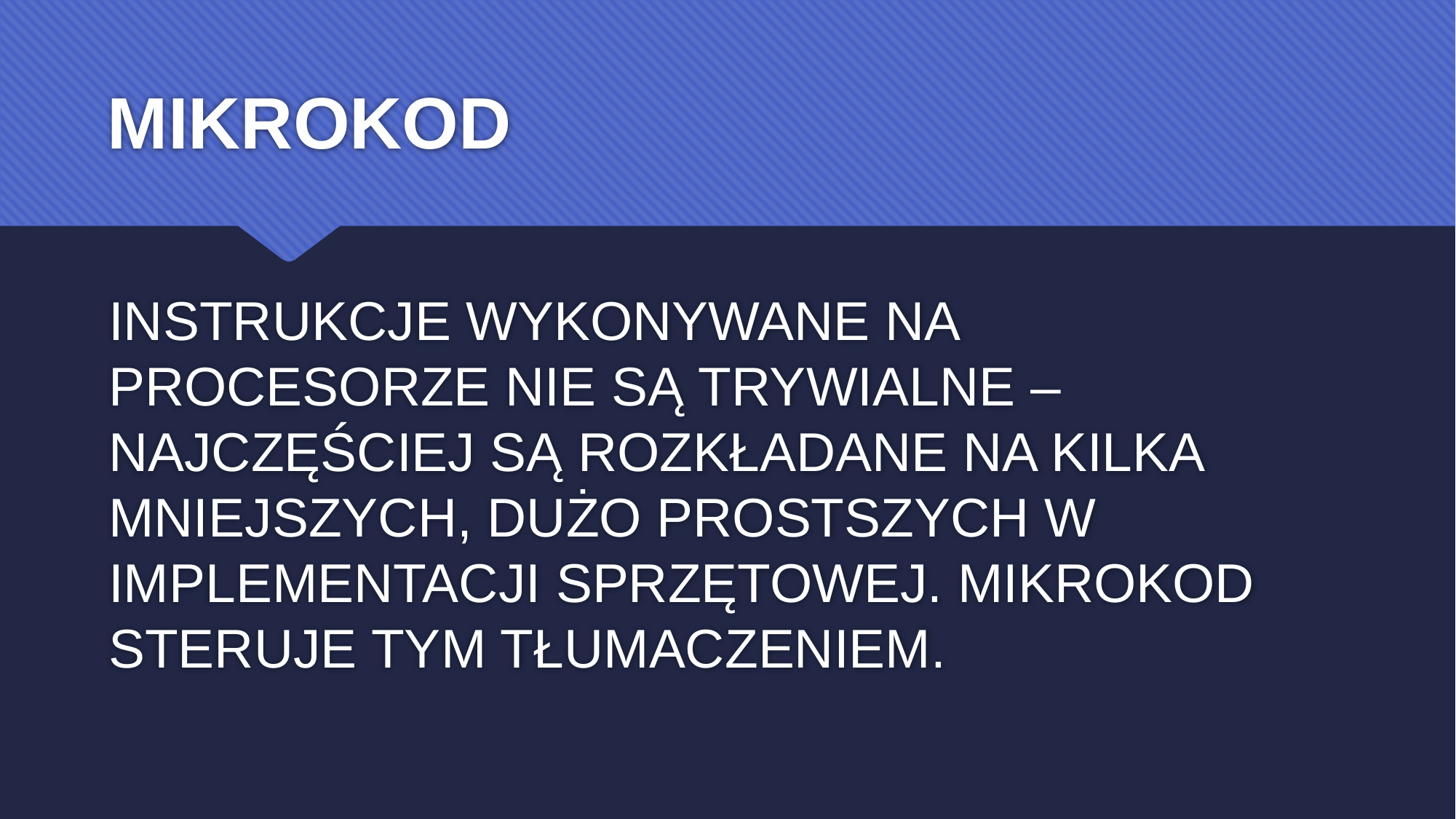

# MIKROKOD
INSTRUKCJE WYKONYWANE NA PROCESORZE NIE SĄ TRYWIALNE – NAJCZĘŚCIEJ SĄ ROZKŁADANE NA KILKA MNIEJSZYCH, DUŻO PROSTSZYCH W IMPLEMENTACJI SPRZĘTOWEJ. MIKROKOD STERUJE TYM TŁUMACZENIEM.